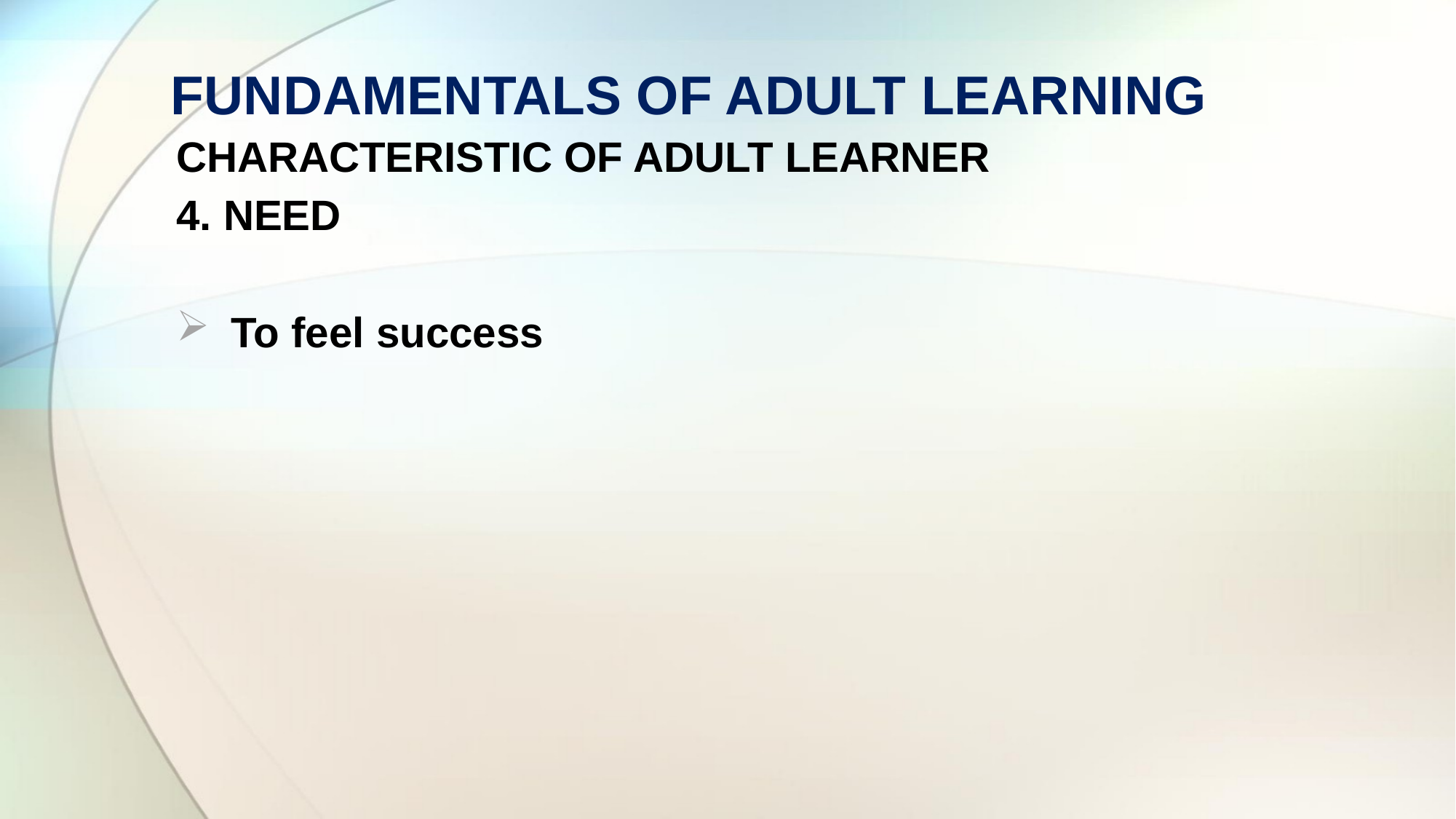

# FUNDAMENTALS OF ADULT LEARNING
CHARACTERISTIC OF ADULT LEARNER
4. NEED

To feel success